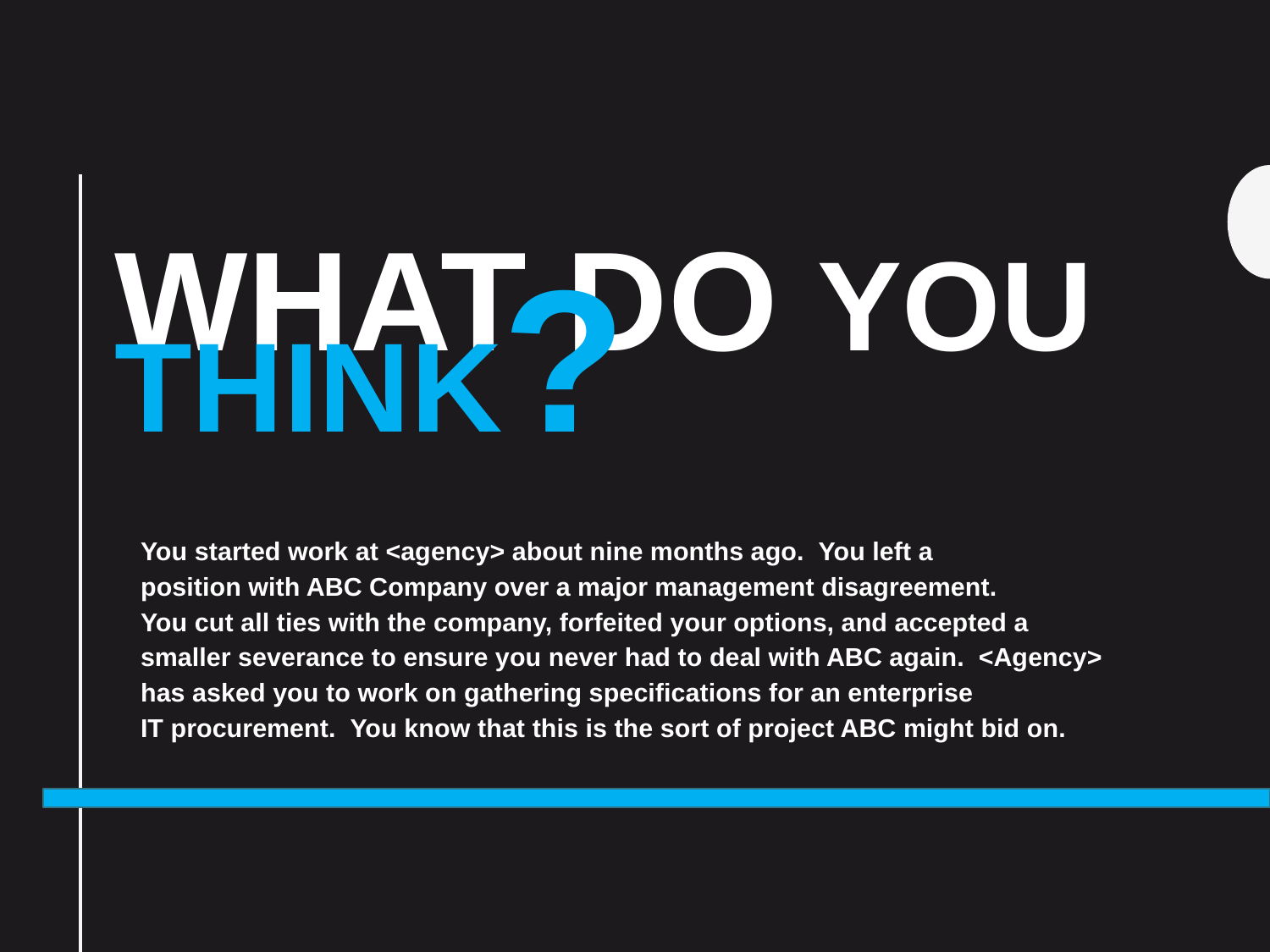

# What do you Think?
You started work at <agency> about nine months ago.  You left a
position with ABC Company over a major management disagreement.
You cut all ties with the company, forfeited your options, and accepted a
smaller severance to ensure you never had to deal with ABC again.  <Agency>
has asked you to work on gathering specifications for an enterprise
IT procurement.  You know that this is the sort of project ABC might bid on.